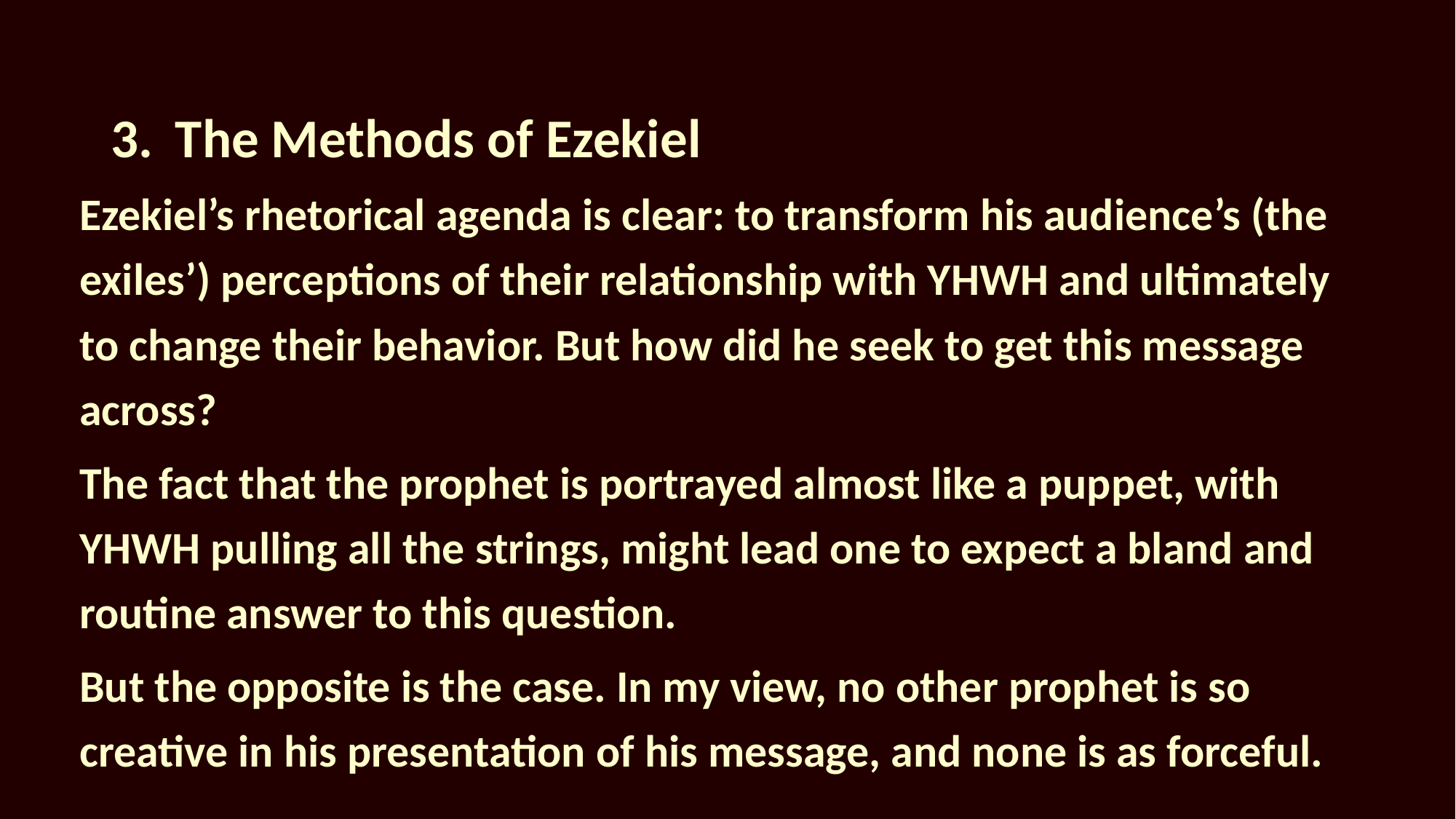

# 3.	The Methods of Ezekiel
Ezekiel’s rhetorical agenda is clear: to transform his audience’s (the exiles’) perceptions of their relationship with YHWH and ultimately to change their behavior. But how did he seek to get this message across?
The fact that the prophet is portrayed almost like a puppet, with YHWH pulling all the strings, might lead one to expect a bland and routine answer to this question.
But the opposite is the case. In my view, no other prophet is so creative in his presentation of his message, and none is as forceful.